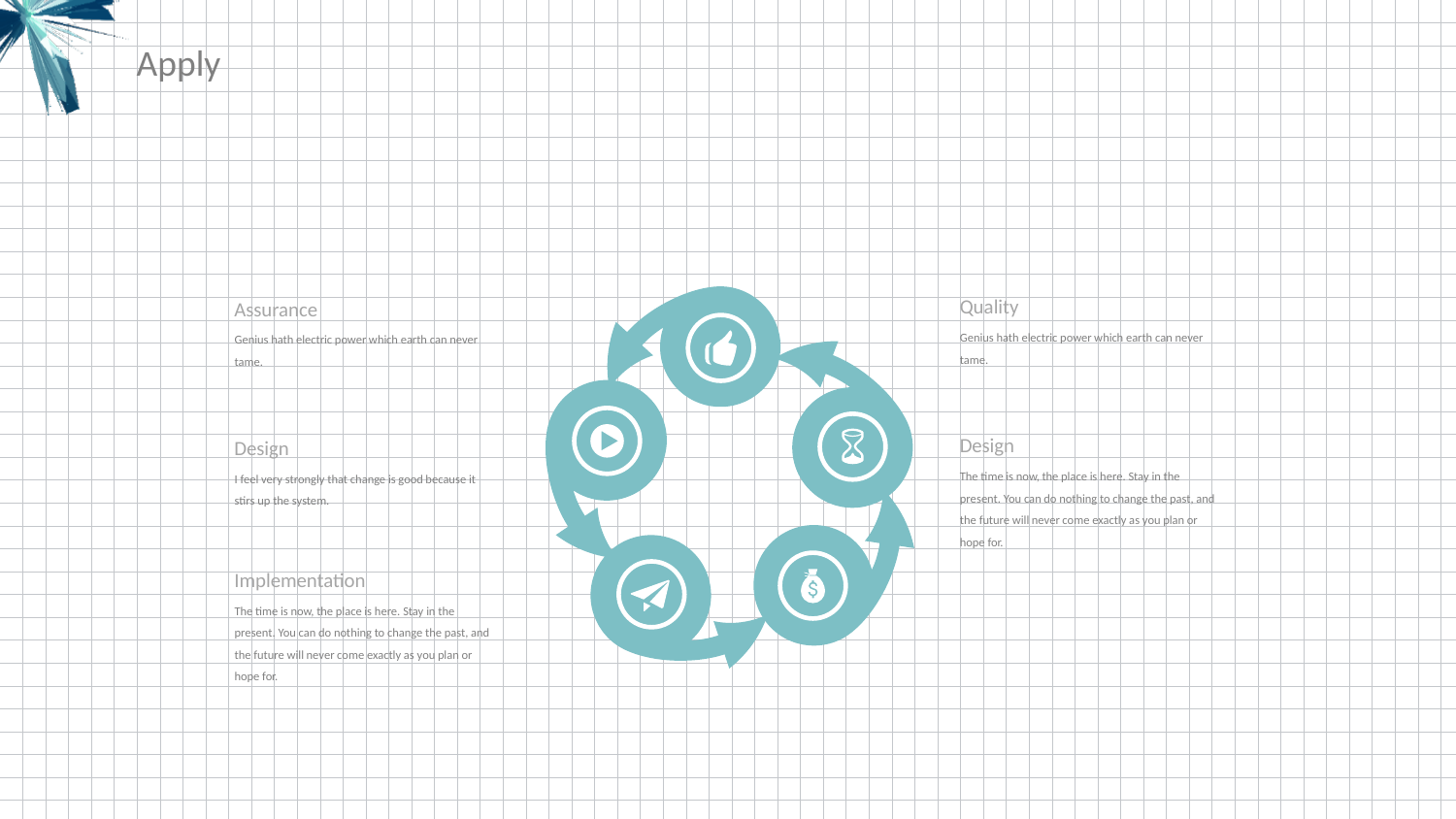

Apply

Quality
Assurance
Genius hath electric power which earth can never tame.
Genius hath electric power which earth can never tame.

Design
Design
The time is now, the place is here. Stay in the present. You can do nothing to change the past, and the future will never come exactly as you plan or hope for.
I feel very strongly that change is good because it stirs up the system.

Implementation
The time is now, the place is here. Stay in the present. You can do nothing to change the past, and the future will never come exactly as you plan or hope for.